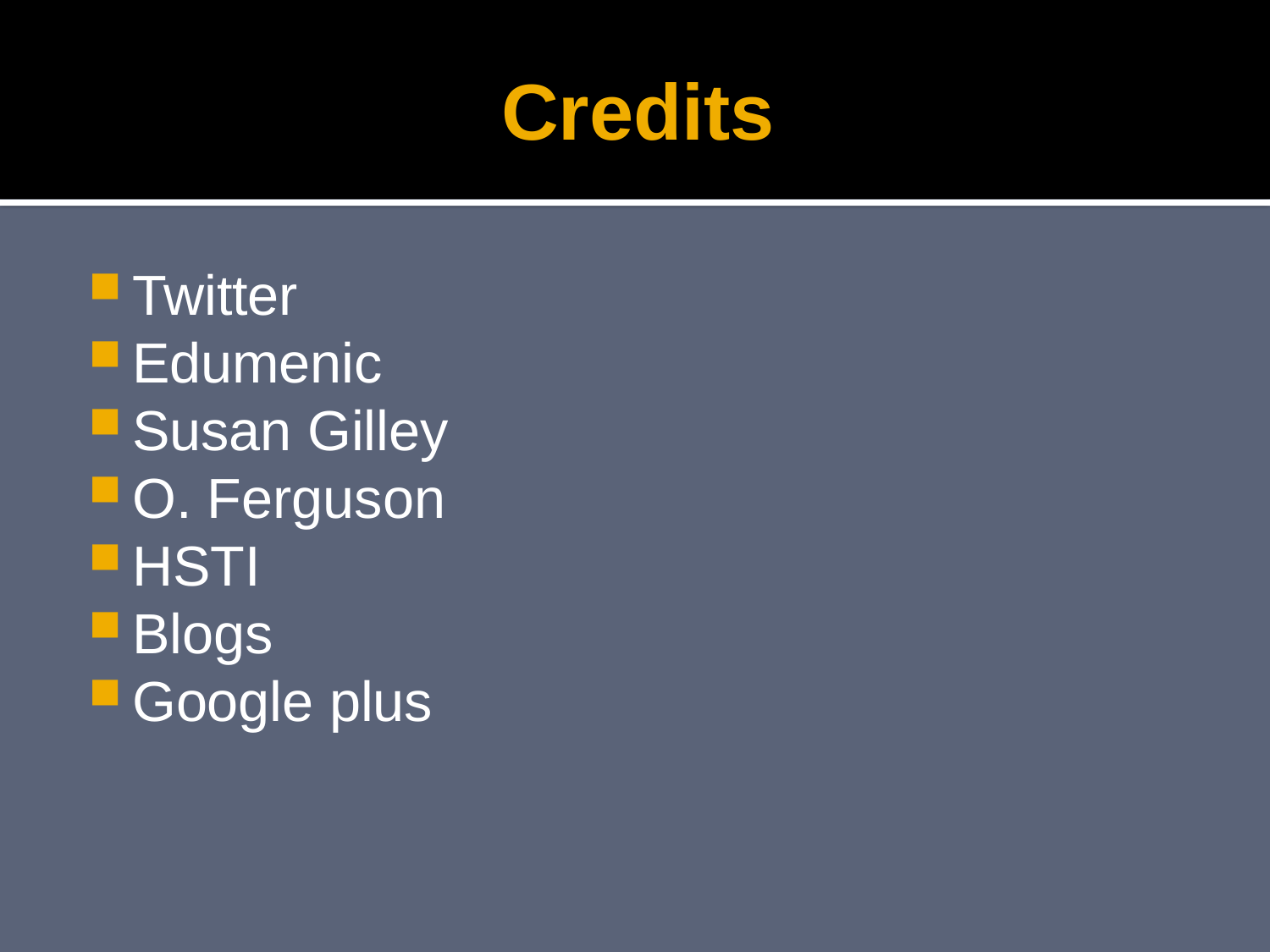

# Credits
Twitter
Edumenic
Susan Gilley
O. Ferguson
HSTI
Blogs
Google plus